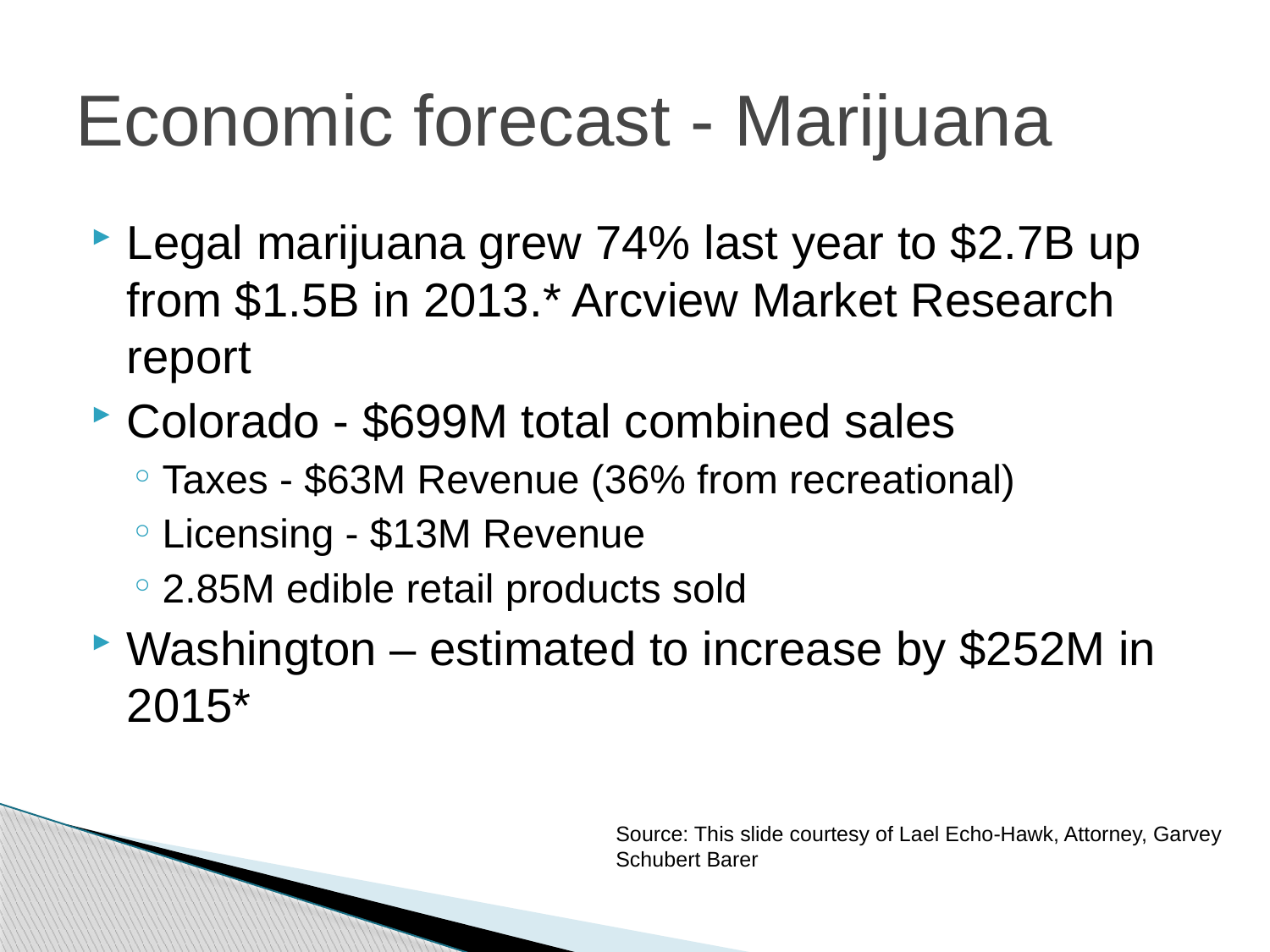

# Economic forecast - Marijuana
Legal marijuana grew 74% last year to $2.7B up from $1.5B in 2013.* Arcview Market Research report
Colorado - $699M total combined sales
Taxes - $63M Revenue (36% from recreational)
Licensing - $13M Revenue
2.85M edible retail products sold
Washington – estimated to increase by $252M in 2015*
Source: This slide courtesy of Lael Echo-Hawk, Attorney, Garvey Schubert Barer